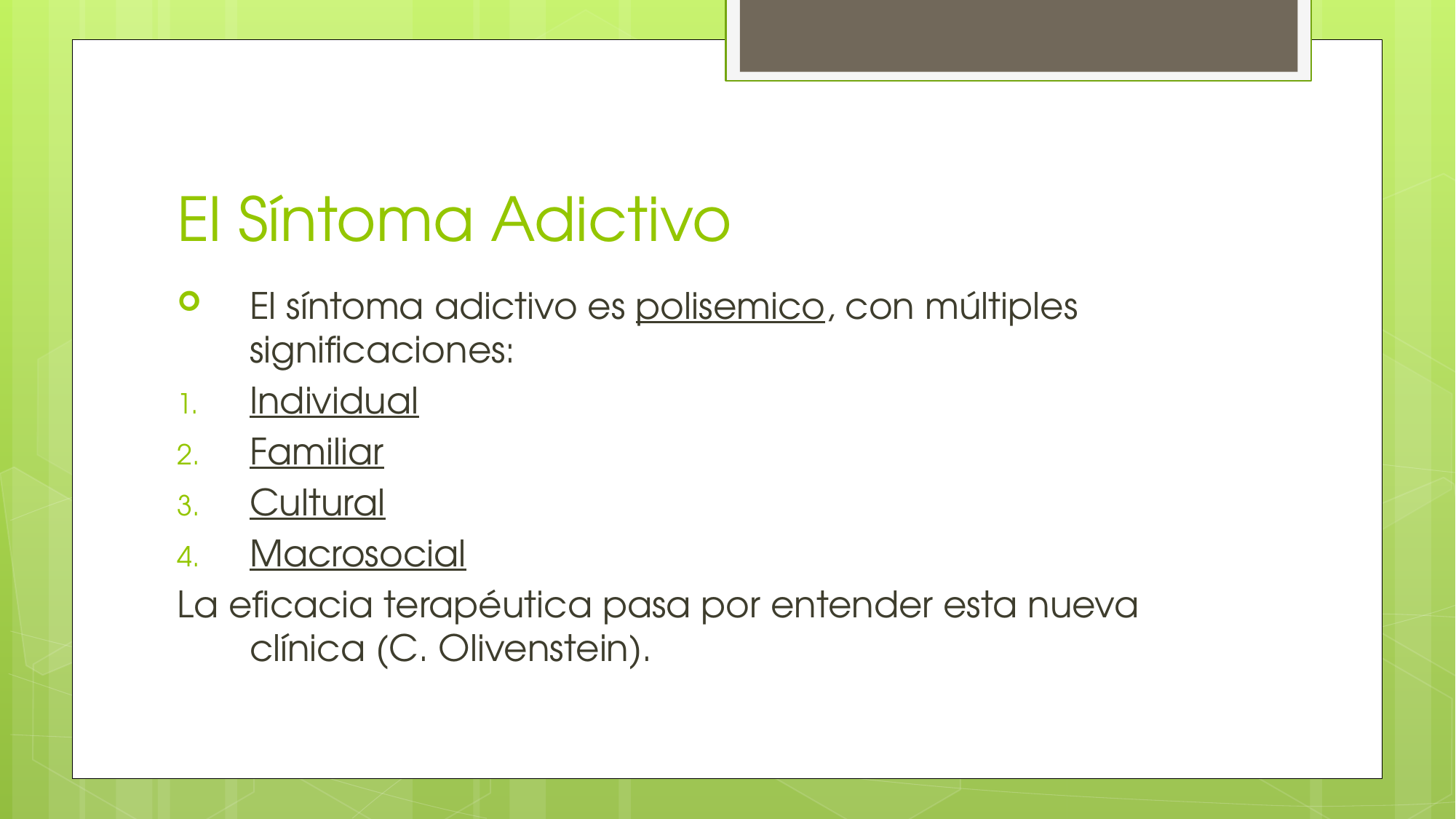

# El Síntoma Adictivo
El síntoma adictivo es polisemico, con múltiples significaciones:
Individual
Familiar
Cultural
Macrosocial
La eficacia terapéutica pasa por entender esta nueva clínica (C. Olivenstein).